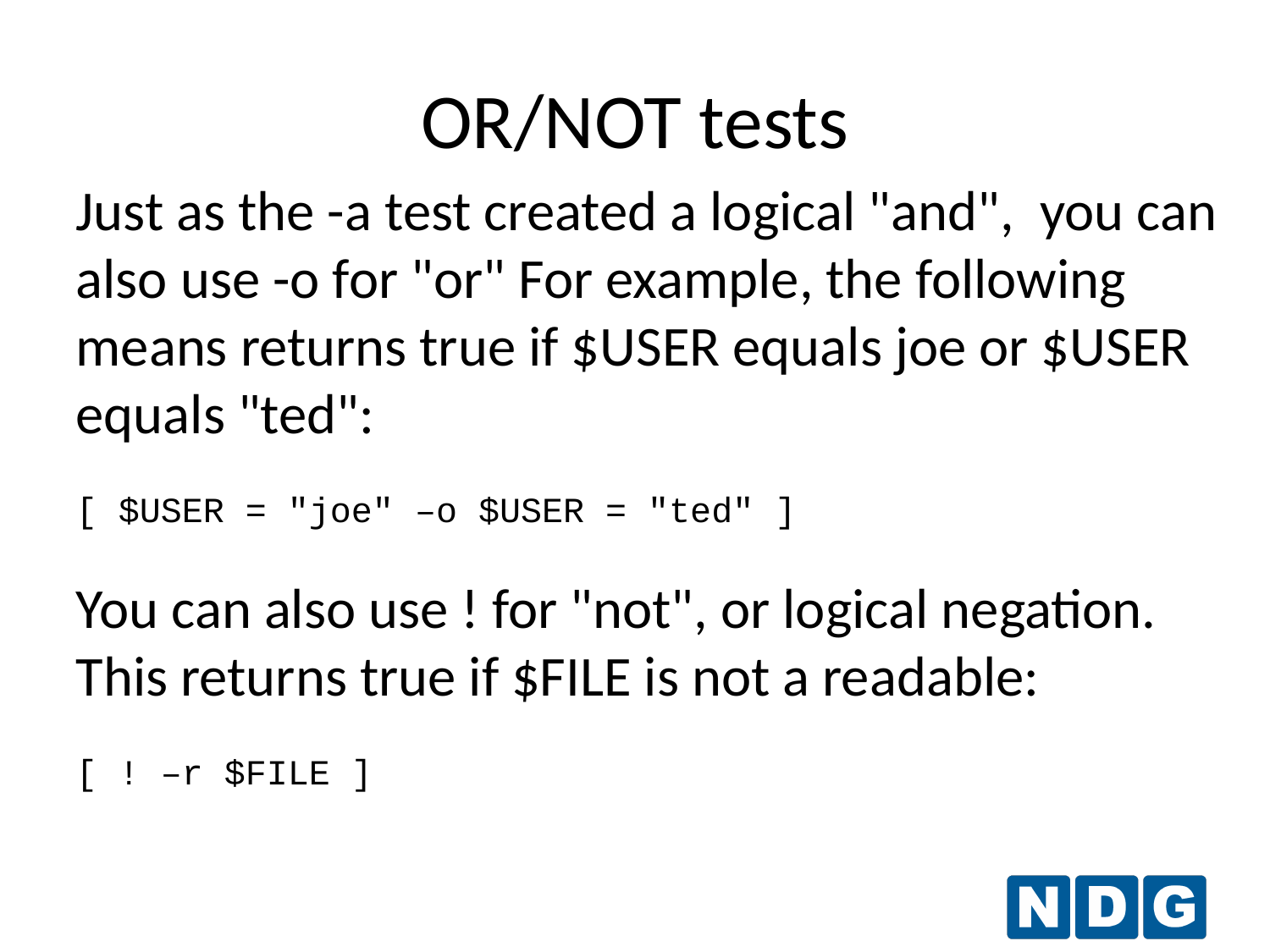

OR/NOT tests
Just as the -a test created a logical "and",  you can also use -o for "or" For example, the following means returns true if $USER equals joe or $USER equals "ted":

[ $USER = "joe" –o $USER = "ted" ]

You can also use ! for "not", or logical negation. This returns true if $FILE is not a readable:

[ ! –r $FILE ]